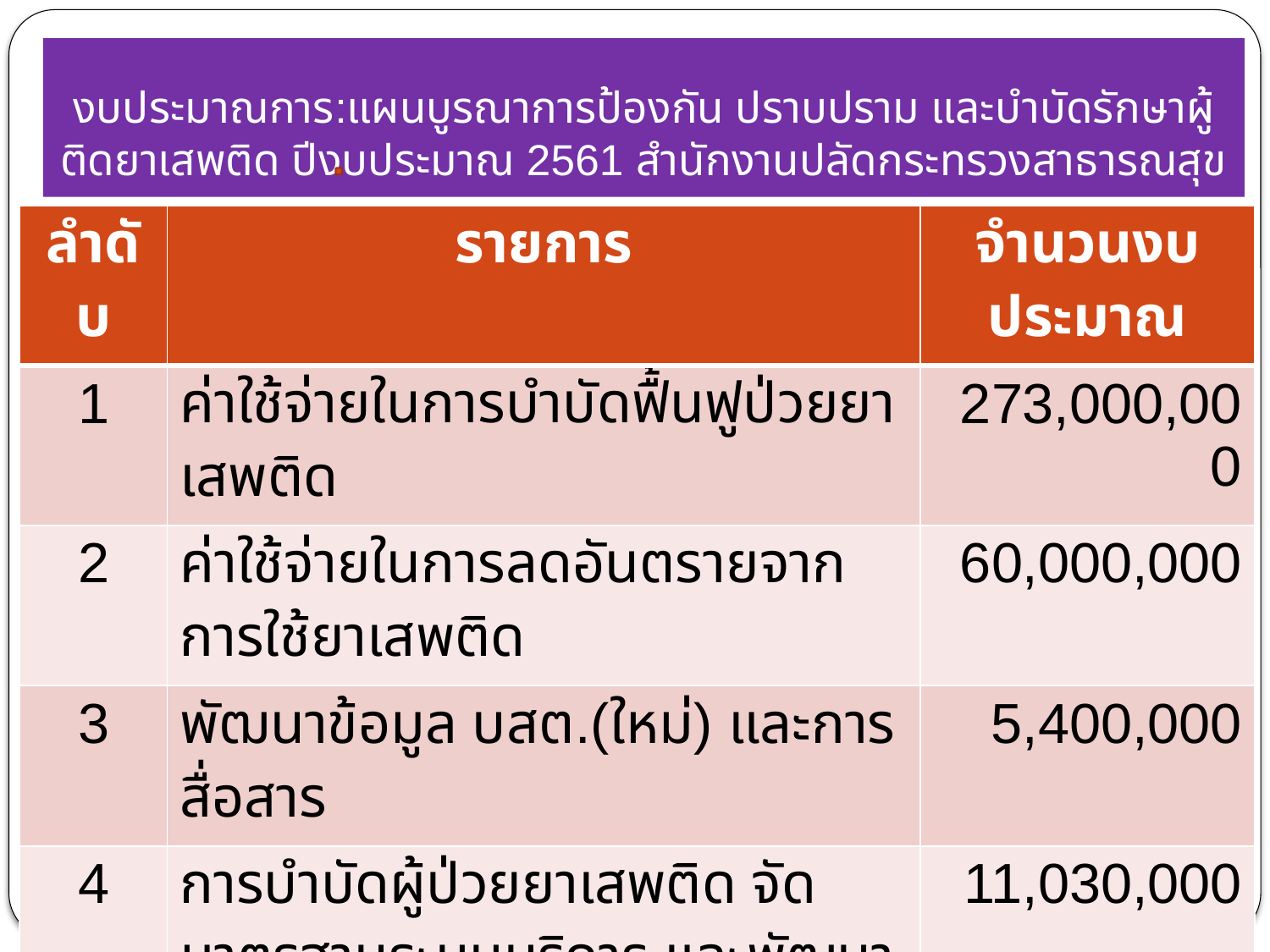

# งบประมาณการ:แผนบูรณาการป้องกัน ปราบปราม และบำบัดรักษาผู้ติดยาเสพติด ปีงบประมาณ 2561 สำนักงานปลัดกระทรวงสาธารณสุข

| ลำดับ | รายการ |  | จำนวนงบประมาณ |
| --- | --- | --- | --- |
| 1 | ค่าใช้จ่ายในการบำบัดฟื้นฟูป่วยยาเสพติด |  | 273,000,000 |
| 2 | ค่าใช้จ่ายในการลดอันตรายจากการใช้ยาเสพติด |  | 60,000,000 |
| 3 | พัฒนาข้อมูล บสต.(ใหม่) และการสื่อสาร |  | 5,400,000 |
| 4 | การบำบัดผู้ป่วยยาเสพติด จัดมาตรฐานระบบบริการ และพัฒนาต้นแบบ |  | 11,030,000 |
| 5 | ค่าใช้จ่ายในการตรวจพิสูจน์ |  | 10,890,000 |
| 6 | การติดตามดูแลช่วยเหลือผู้ผ่านการบำบัดฟื้นฟู |  | 43,680,000 |
| รวม |  | 404,000,000 |  |